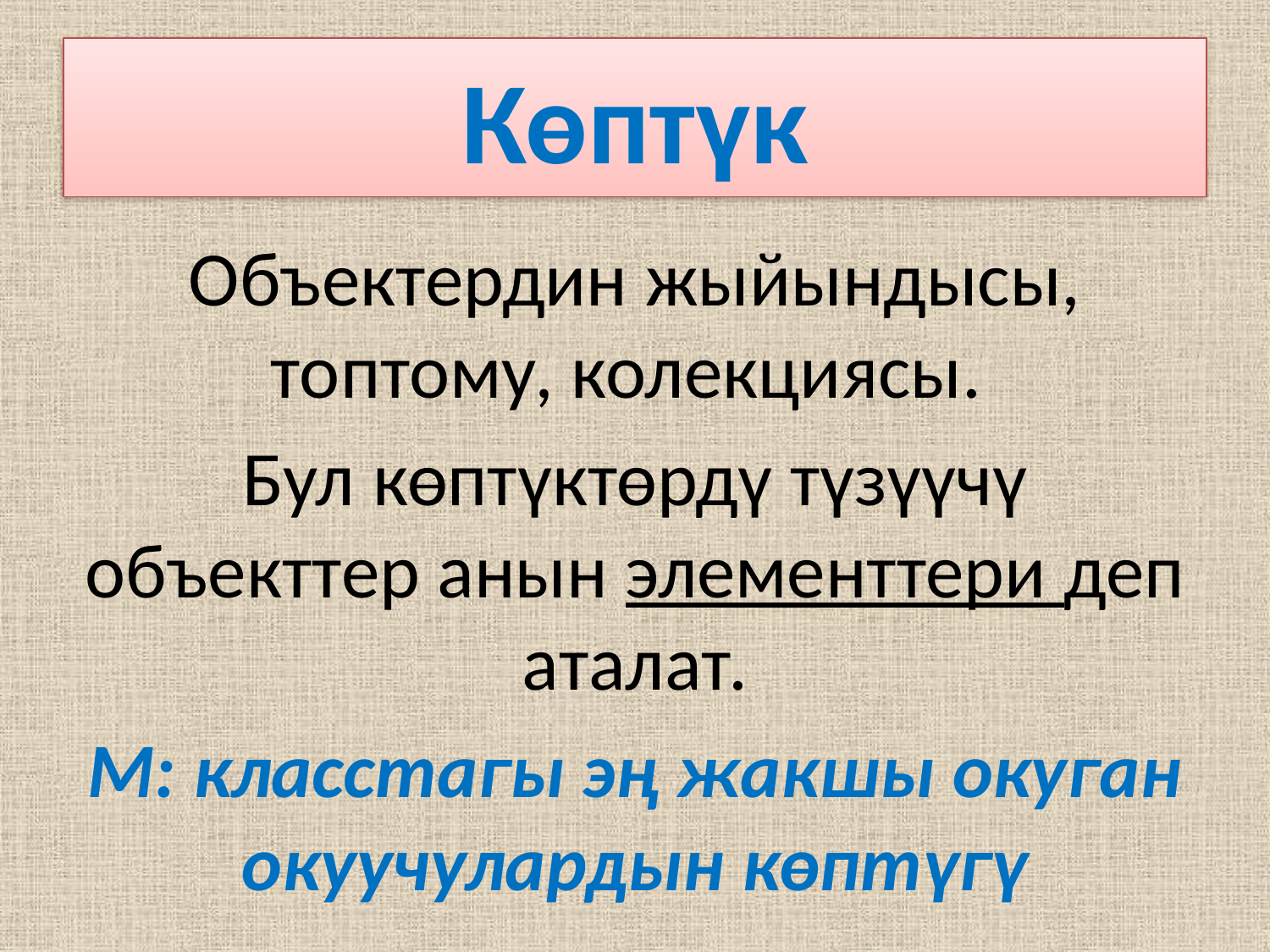

# Көптүк
Объектердин жыйындысы, топтому, колекциясы.
Бул көптүктөрдү түзүүчү объекттер анын элементтери деп аталат.
М: класстагы эң жакшы окуган окуучулардын көптүгү